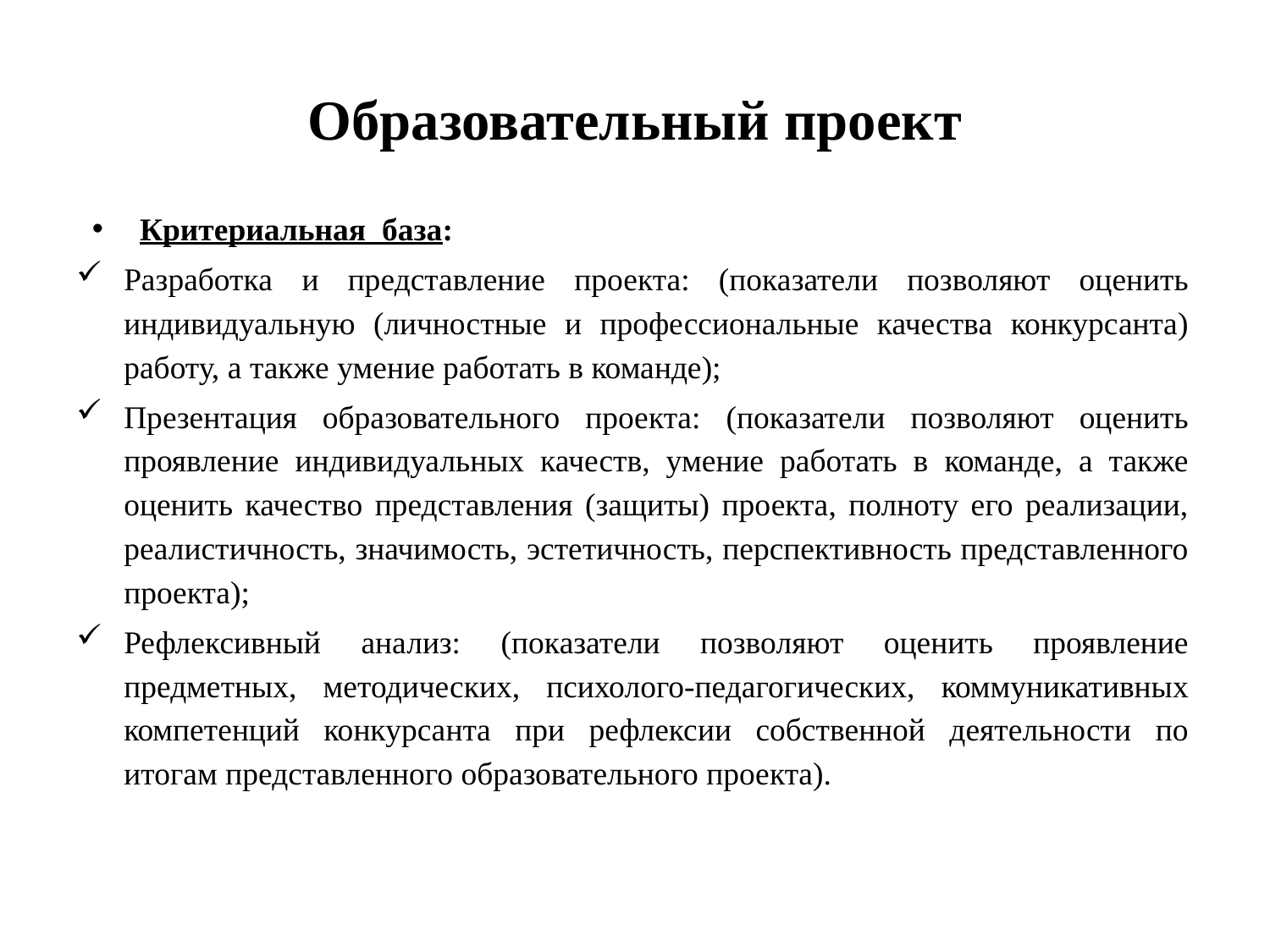

# Образовательный проект
Критериальная  база:
Разработка и представление проекта: (показатели позволяют оценить индивидуальную (личностные и профессиональные качества конкурсанта) работу, а также умение работать в команде);
Презентация образовательного проекта: (показатели позволяют оценить проявление индивидуальных качеств, умение работать в команде, а также оценить качество представления (защиты) проекта, полноту его реализации, реалистичность, значимость, эстетичность, перспективность представленного проекта);
Рефлексивный анализ: (показатели позволяют оценить проявление предметных, методических, психолого-педагогических, коммуникативных компетенций конкурсанта при рефлексии собственной деятельности по итогам представленного образовательного проекта).